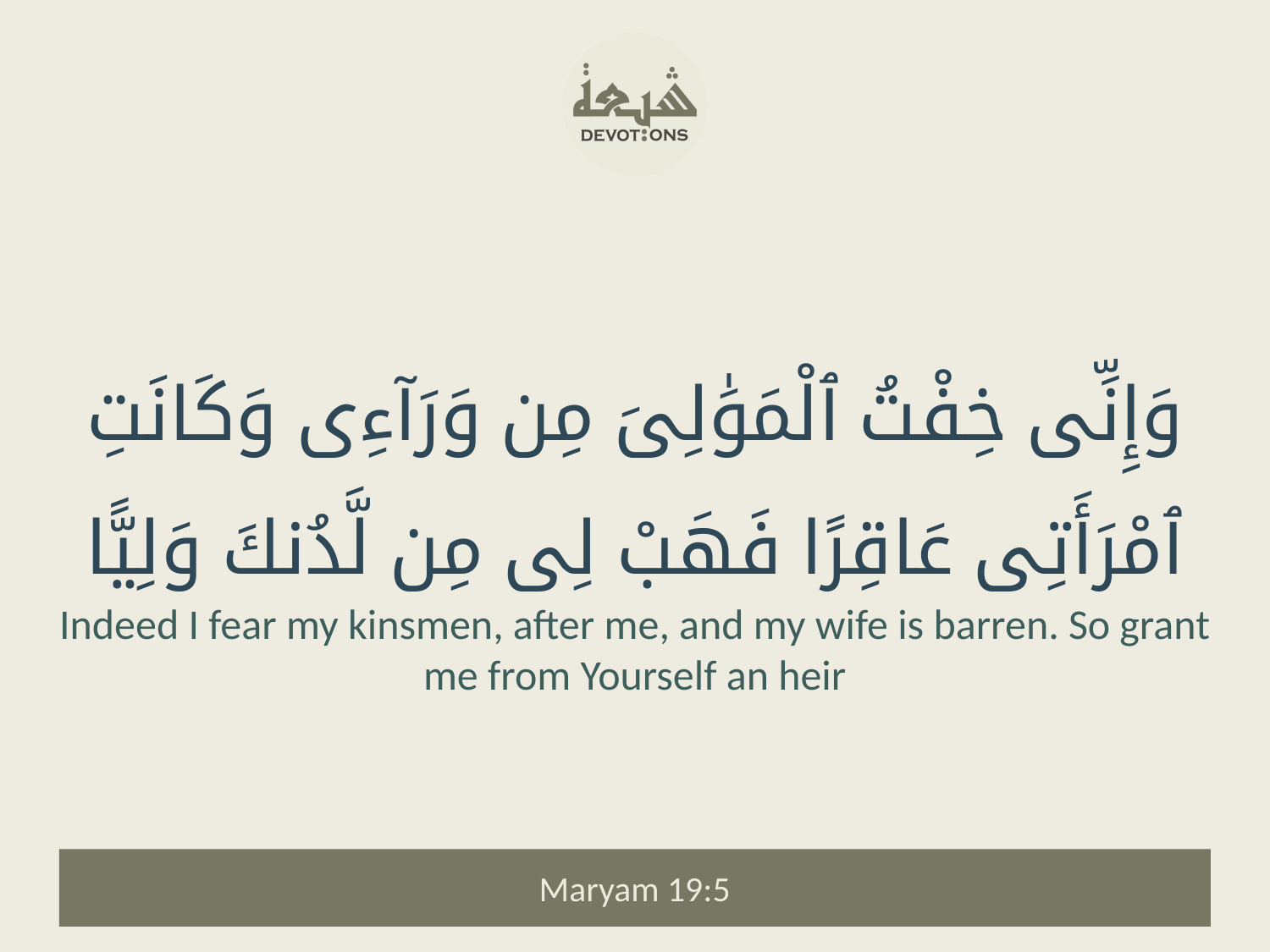

وَإِنِّى خِفْتُ ٱلْمَوَٰلِىَ مِن وَرَآءِى وَكَانَتِ ٱمْرَأَتِى عَاقِرًا فَهَبْ لِى مِن لَّدُنكَ وَلِيًّا
Indeed I fear my kinsmen, after me, and my wife is barren. So grant me from Yourself an heir
Maryam 19:5